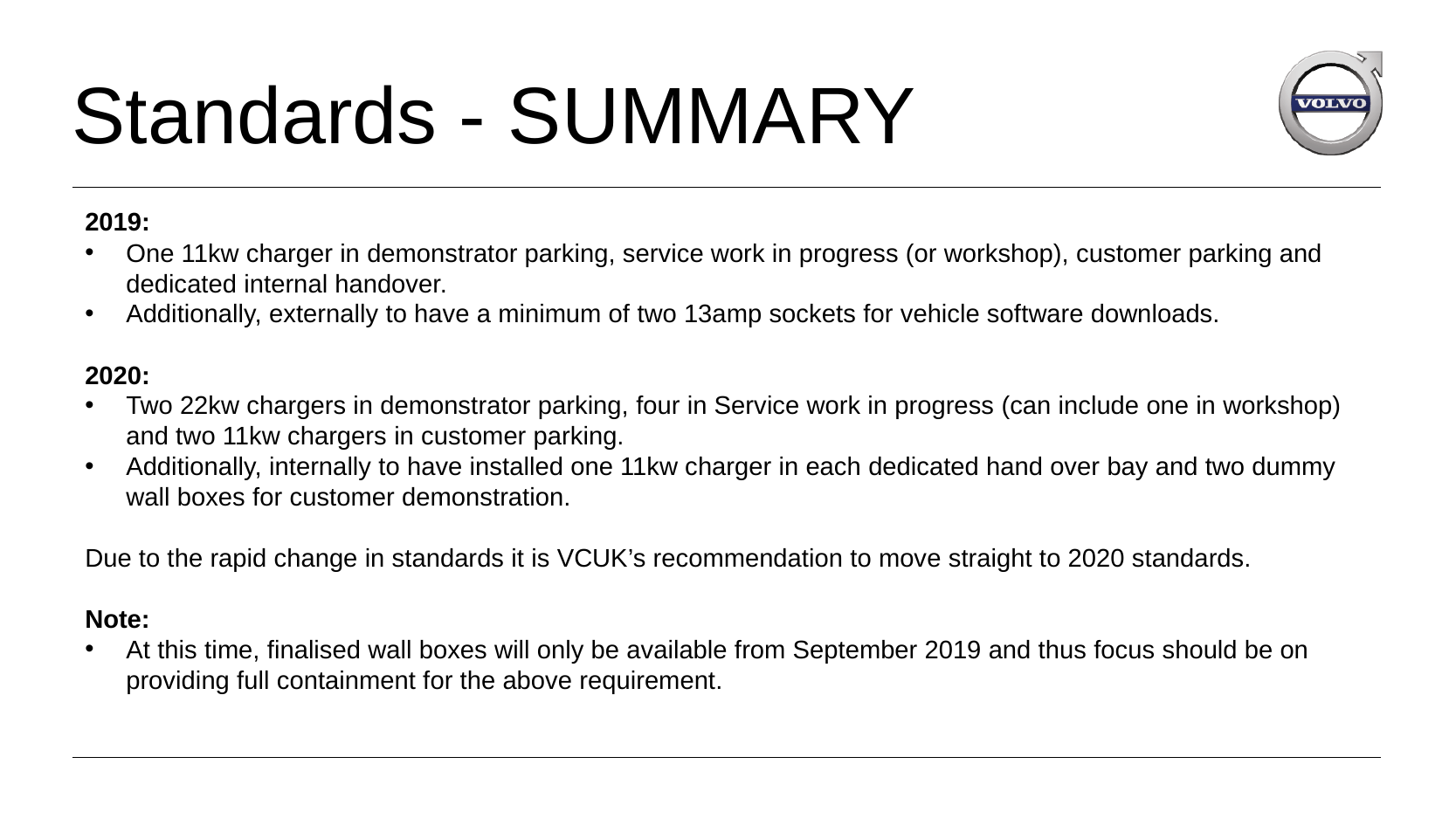

# Standards - SUMMARY
2019:
One 11kw charger in demonstrator parking, service work in progress (or workshop), customer parking and dedicated internal handover.
Additionally, externally to have a minimum of two 13amp sockets for vehicle software downloads.

2020:
Two 22kw chargers in demonstrator parking, four in Service work in progress (can include one in workshop) and two 11kw chargers in customer parking.
Additionally, internally to have installed one 11kw charger in each dedicated hand over bay and two dummy wall boxes for customer demonstration.

Due to the rapid change in standards it is VCUK’s recommendation to move straight to 2020 standards.

Note:
At this time, finalised wall boxes will only be available from September 2019 and thus focus should be on providing full containment for the above requirement.